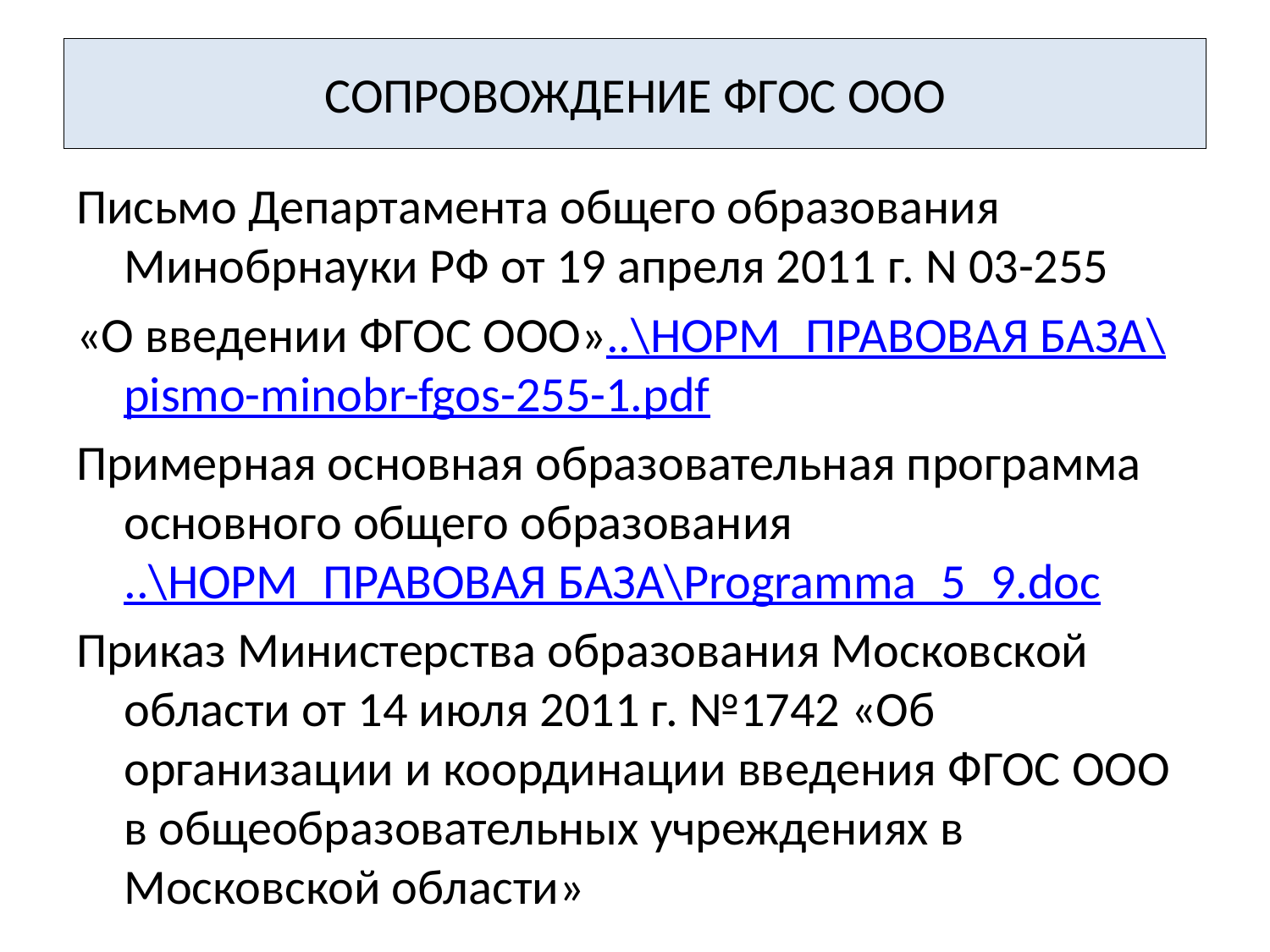

# СОПРОВОЖДЕНИЕ ФГОС ООО
Письмо Департамента общего образования Минобрнауки РФ от 19 апреля 2011 г. N 03-255
«О введении ФГОС ООО»..\НОРМ_ПРАВОВАЯ БАЗА\pismo-minobr-fgos-255-1.pdf
Примерная основная образовательная программа основного общего образования ..\НОРМ_ПРАВОВАЯ БАЗА\Programma_5_9.doc
Приказ Министерства образования Московской области от 14 июля 2011 г. №1742 «Об организации и координации введения ФГОС ООО в общеобразовательных учреждениях в Московской области»